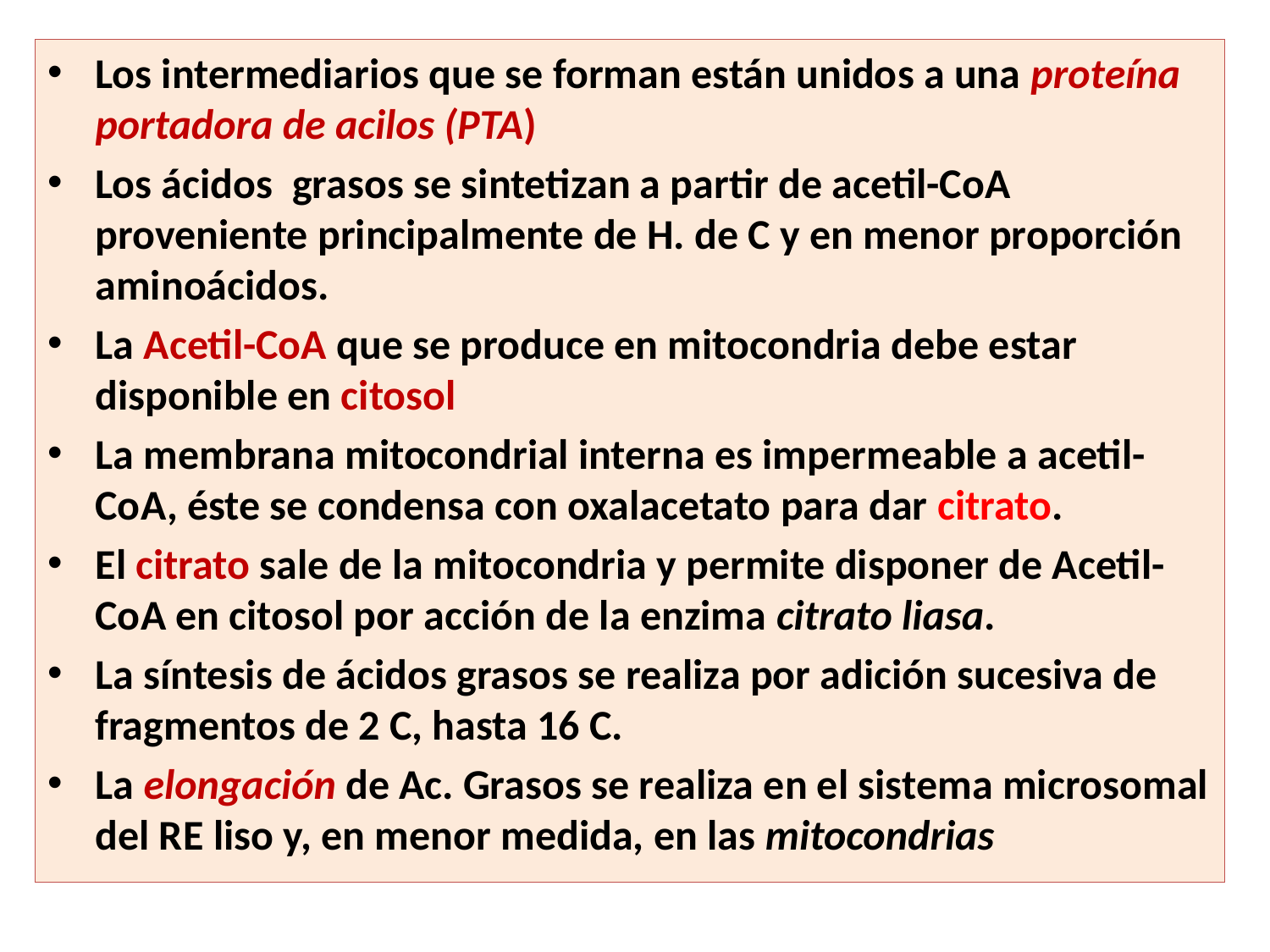

Los intermediarios que se forman están unidos a una proteína portadora de acilos (PTA)
Los ácidos  grasos se sintetizan a partir de acetil-CoA proveniente principalmente de H. de C y en menor proporción aminoácidos.
La Acetil-CoA que se produce en mitocondria debe estar disponible en citosol
La membrana mitocondrial interna es impermeable a acetil-CoA, éste se condensa con oxalacetato para dar citrato.
El citrato sale de la mitocondria y permite disponer de Acetil-CoA en citosol por acción de la enzima citrato liasa.
La síntesis de ácidos grasos se realiza por adición sucesiva de fragmentos de 2 C, hasta 16 C.
La elongación de Ac. Grasos se realiza en el sistema microsomal del RE liso y, en menor medida, en las mitocondrias